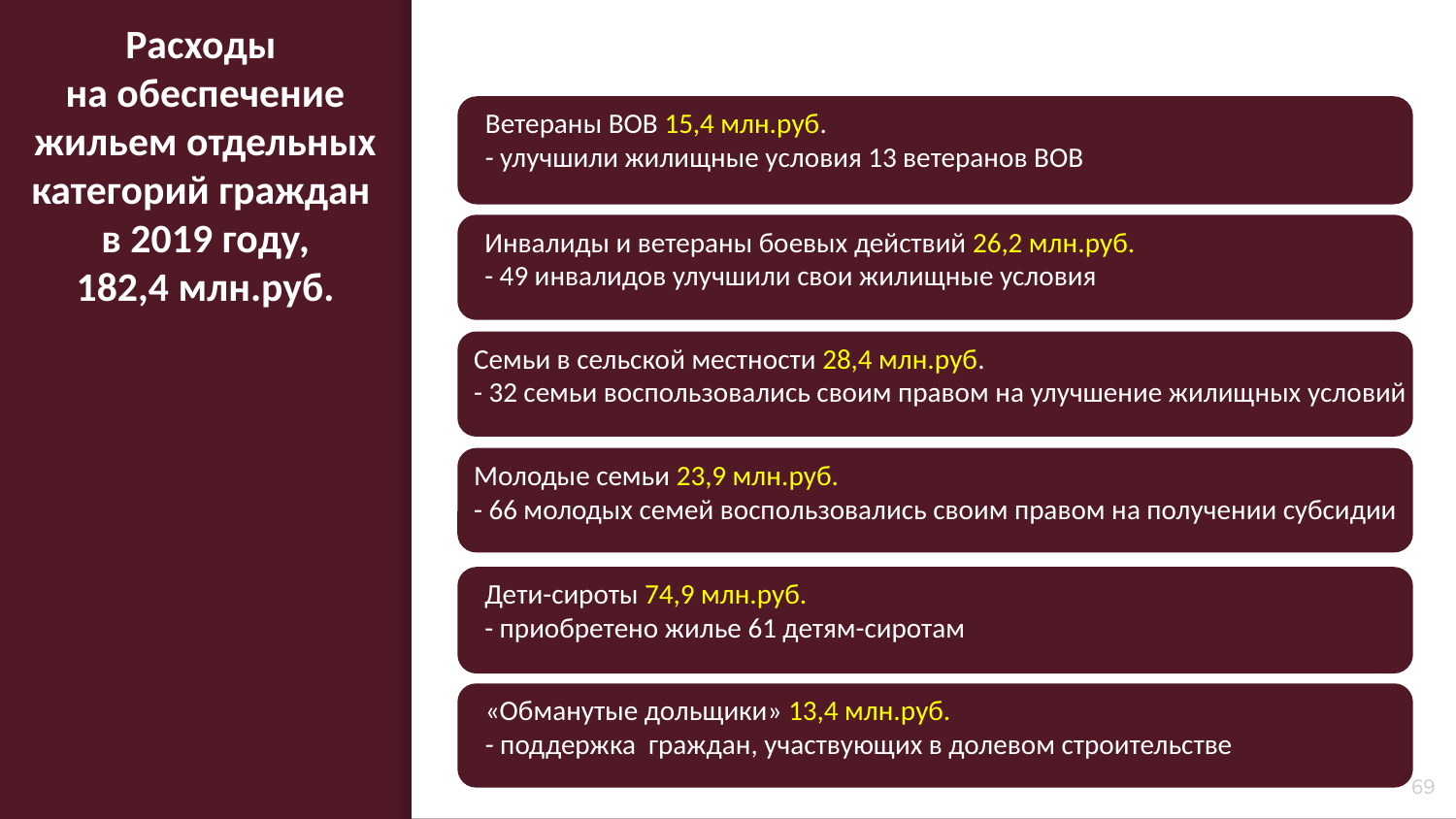

# Расходы на обеспечение жильем отдельных категорий граждан в 2019 году, 182,4 млн.руб.
Ветераны ВОВ 15,4 млн.руб.
- улучшили жилищные условия 13 ветеранов ВОВ

Инвалиды и ветераны боевых действий 26,2 млн.руб.
- 49 инвалидов улучшили свои жилищные условия

Семьи в сельской местности 28,4 млн.руб.
- 32 семьи воспользовались своим правом на улучшение жилищных условий

Молодые семьи 23,9 млн.руб.
- 66 молодых семей воспользовались своим правом на получении субсидии

Дети-сироты 74,9 млн.руб.
- приобретено жилье 61 детям-сиротам

«Обманутые дольщики» 13,4 млн.руб.
- поддержка  граждан, участвующих в долевом строительстве
69